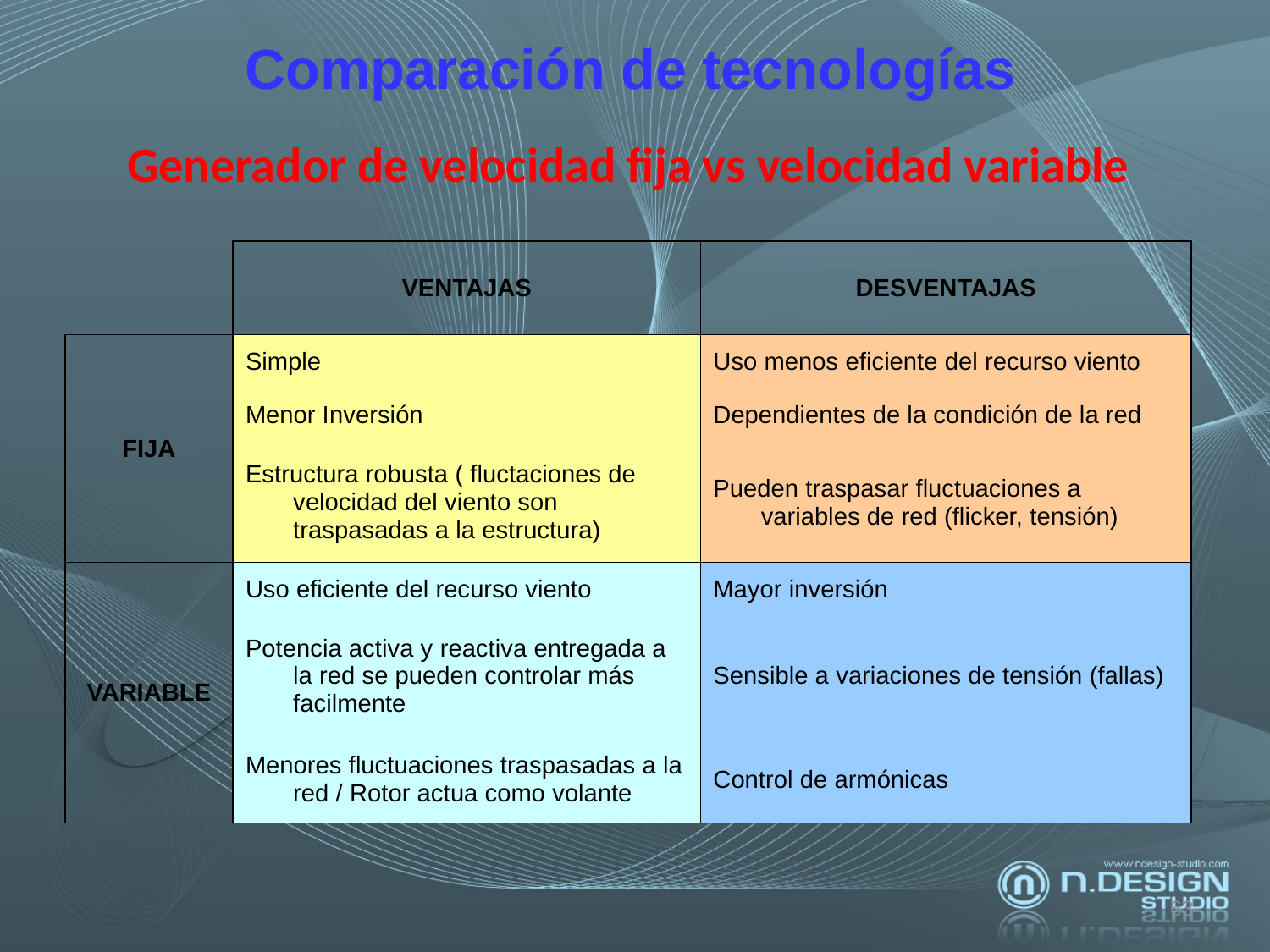

Comparación de tecnologías
# Generador de velocidad fija vs velocidad variable
|  | VENTAJAS | DESVENTAJAS |
| --- | --- | --- |
| FIJA | Simple | Uso menos eficiente del recurso viento |
|  | Menor Inversión | Dependientes de la condición de la red |
|  | Estructura robusta ( fluctaciones de velocidad del viento son traspasadas a la estructura) | Pueden traspasar fluctuaciones a variables de red (flicker, tensión) |
| VARIABLE | Uso eficiente del recurso viento | Mayor inversión |
|  | Potencia activa y reactiva entregada a la red se pueden controlar más facilmente | Sensible a variaciones de tensión (fallas) |
|  | Menores fluctuaciones traspasadas a la red / Rotor actua como volante | Control de armónicas |
63